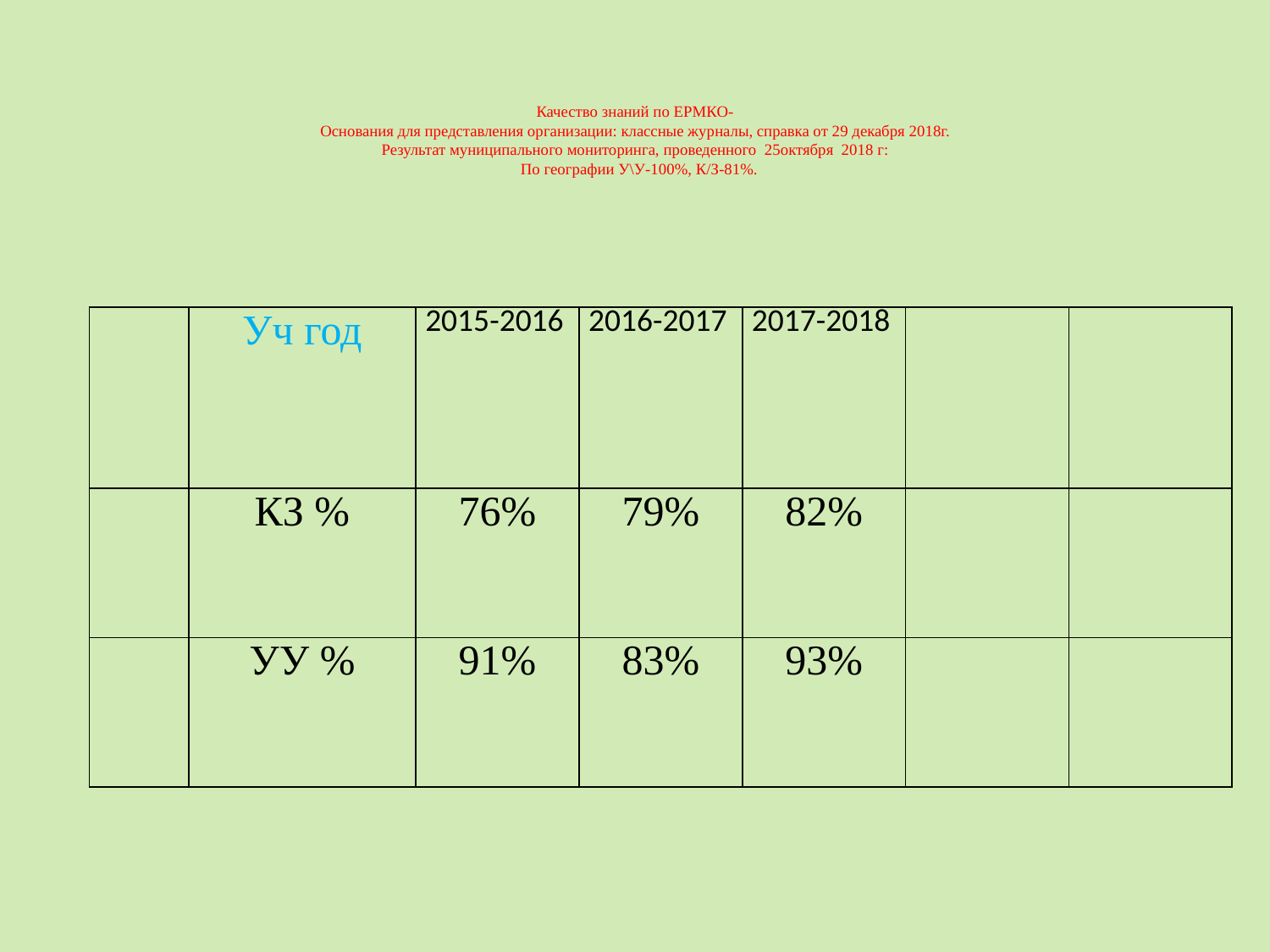

# Качество знаний по ЕРМКО- Основания для представления организации: классные журналы, справка от 29 декабря 2018г. Результат муниципального мониторинга, проведенного  25октября  2018 г: По географии У\У-100%, К/З-81%.
|  | Уч год | 2015-2016 | 2016-2017 | 2017-2018 |  |  |
| --- | --- | --- | --- | --- | --- | --- |
|  | КЗ % | 76% | 79% | 82% |  |  |
|  | УУ % | 91% | 83% | 93% |  |  |